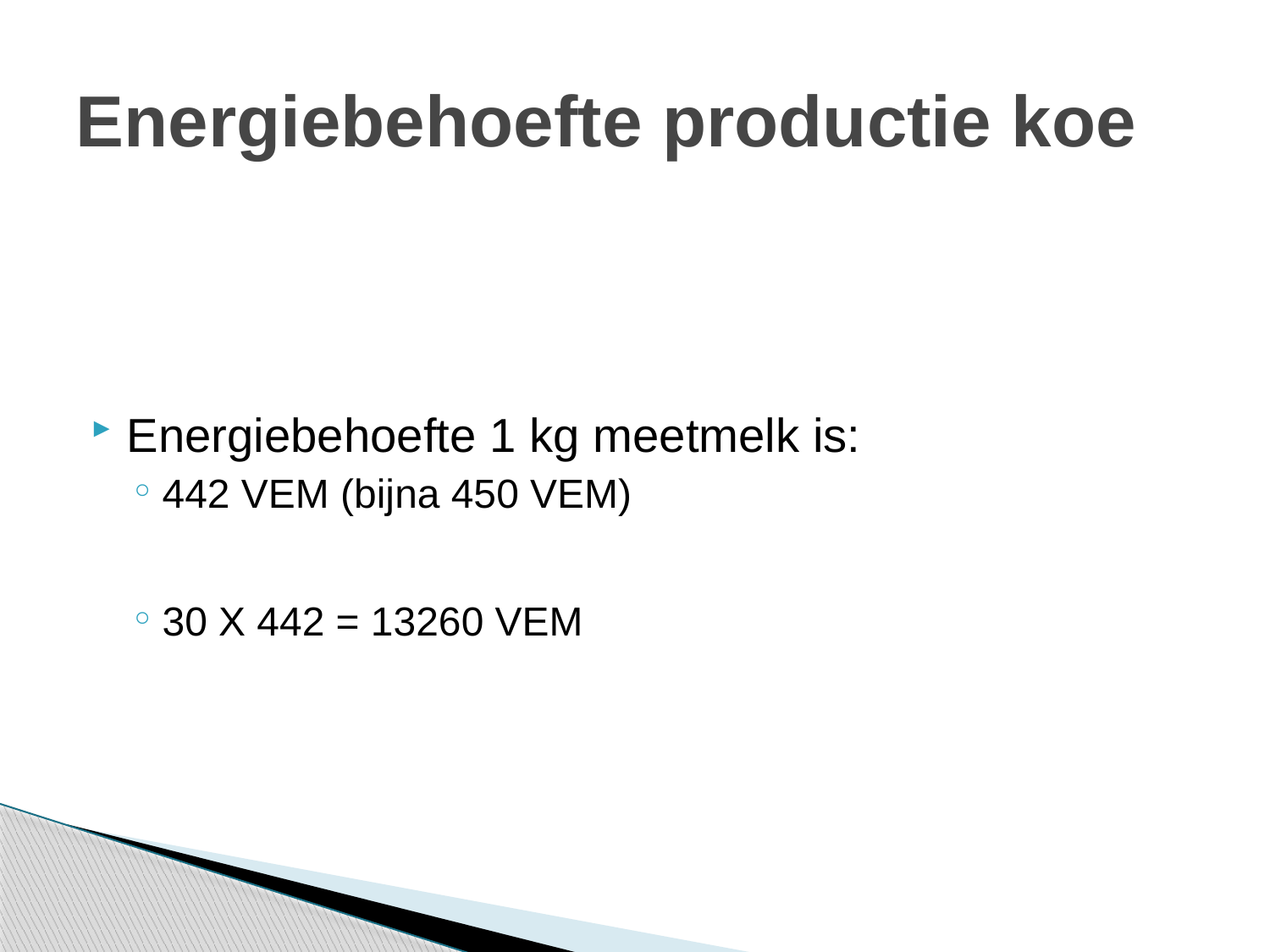

# Energiebehoefte productie koe

Energiebehoefte 1 kg meetmelk is:
442 VEM (bijna 450 VEM)

30 X 442 = 13260 VEM